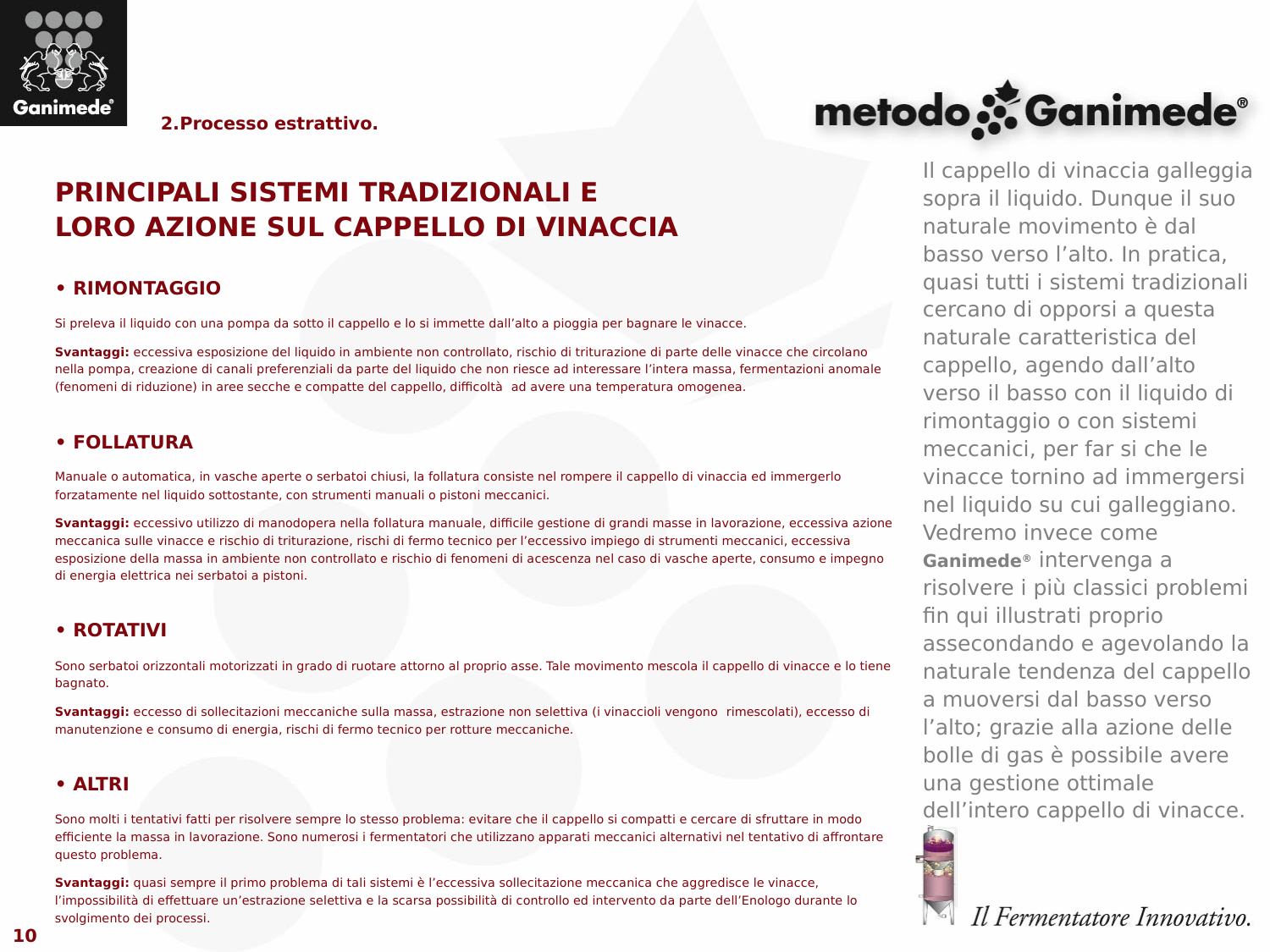

2.Processo estrattivo.
# Il cappello di vinaccia galleggia sopra il liquido. Dunque il suo naturale movimento è dal basso verso l’alto. In pratica, quasi tutti i sistemi tradizionali cercano di opporsi a questa naturale caratteristica del cappello, agendo dall’alto verso il basso con il liquido di rimontaggio o con sistemi meccanici, per far si che le vinacce tornino ad immergersi nel liquido su cui galleggiano. Vedremo invece come Ganimede® intervenga a risolvere i più classici problemi fin qui illustrati proprio assecondando e agevolando la naturale tendenza del cappello a muoversi dal basso verso l’alto; grazie alla azione delle bolle di gas è possibile avere una gestione ottimale dell’intero cappello di vinacce.
PRINCIPALI SISTEMI TRADIZIONALI E
LORO AZIONE SUL CAPPELLO DI VINACCIA

• RIMONTAGGIO
Si preleva il liquido con una pompa da sotto il cappello e lo si immette dall’alto a pioggia per bagnare le vinacce.
Svantaggi: eccessiva esposizione del liquido in ambiente non controllato, rischio di triturazione di parte delle vinacce che circolano nella pompa, creazione di canali preferenziali da parte del liquido che non riesce ad interessare l’intera massa, fermentazioni anomale (fenomeni di riduzione) in aree secche e compatte del cappello, difficoltà ad avere una temperatura omogenea.

• FOLLATURA
Manuale o automatica, in vasche aperte o serbatoi chiusi, la follatura consiste nel rompere il cappello di vinaccia ed immergerlo forzatamente nel liquido sottostante, con strumenti manuali o pistoni meccanici.
Svantaggi: eccessivo utilizzo di manodopera nella follatura manuale, difficile gestione di grandi masse in lavorazione, eccessiva azione meccanica sulle vinacce e rischio di triturazione, rischi di fermo tecnico per l’eccessivo impiego di strumenti meccanici, eccessiva esposizione della massa in ambiente non controllato e rischio di fenomeni di acescenza nel caso di vasche aperte, consumo e impegno di energia elettrica nei serbatoi a pistoni.

• ROTATIVI
Sono serbatoi orizzontali motorizzati in grado di ruotare attorno al proprio asse. Tale movimento mescola il cappello di vinacce e lo tiene bagnato.
Svantaggi: eccesso di sollecitazioni meccaniche sulla massa, estrazione non selettiva (i vinaccioli vengono rimescolati), eccesso di manutenzione e consumo di energia, rischi di fermo tecnico per rotture meccaniche.

• ALTRI
Sono molti i tentativi fatti per risolvere sempre lo stesso problema: evitare che il cappello si compatti e cercare di sfruttare in modo efficiente la massa in lavorazione. Sono numerosi i fermentatori che utilizzano apparati meccanici alternativi nel tentativo di affrontare questo problema.
Svantaggi: quasi sempre il primo problema di tali sistemi è l’eccessiva sollecitazione meccanica che aggredisce le vinacce, l’impossibilità di effettuare un’estrazione selettiva e la scarsa possibilità di controllo ed intervento da parte dell’Enologo durante lo svolgimento dei processi.

10